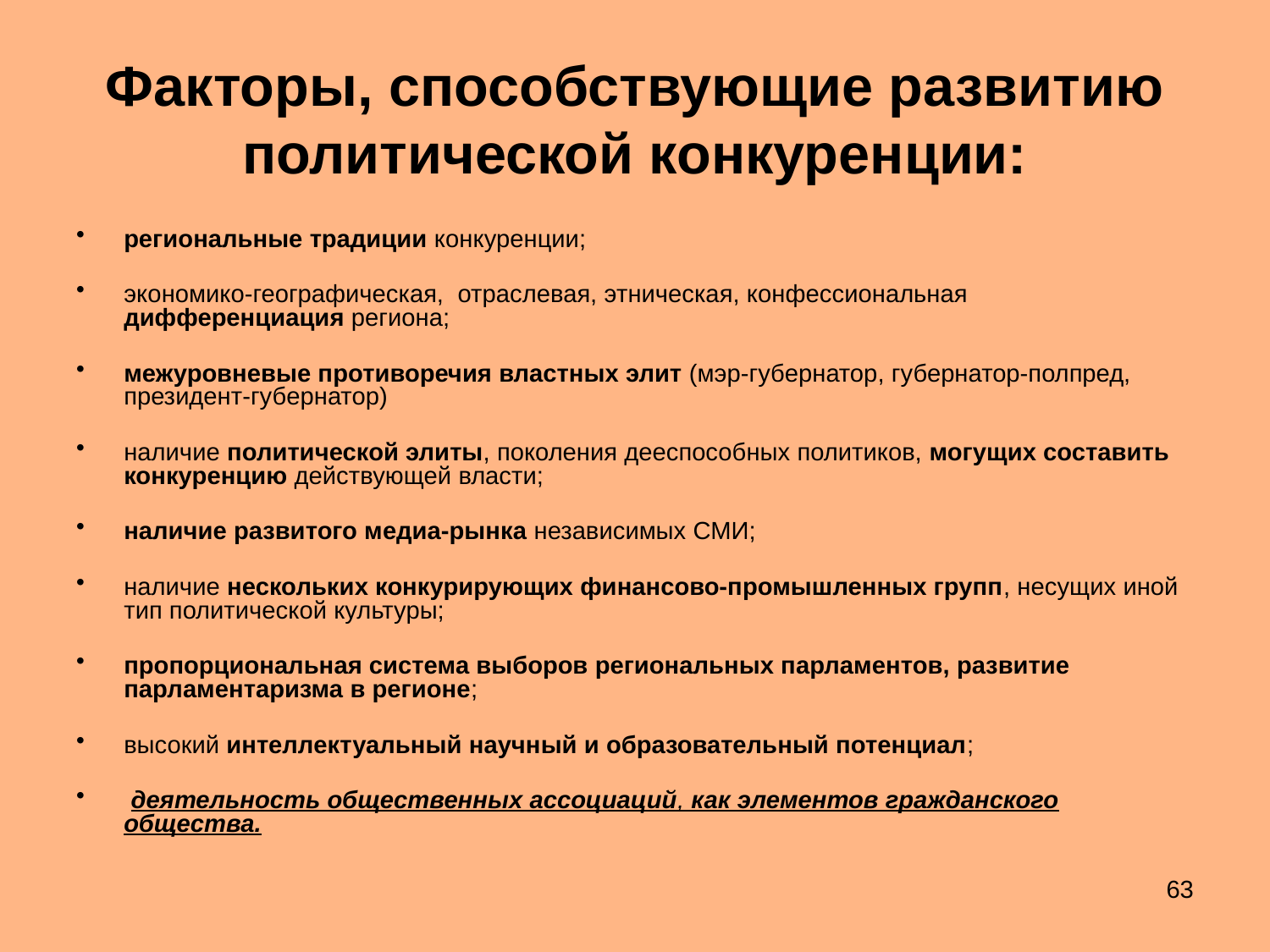

# Факторы, способствующие развитию политической конкуренции:
региональные традиции конкуренции;
экономико-географическая,  отраслевая, этническая, конфессиональная дифференциация региона;
межуровневые противоречия властных элит (мэр-губернатор, губернатор-полпред, президент-губернатор)
наличие политической элиты, поколения дееспособных политиков, могущих составить конкуренцию действующей власти;
наличие развитого медиа-рынка независимых СМИ;
наличие нескольких конкурирующих финансово-промышленных групп, несущих иной тип политической культуры;
пропорциональная система выборов региональных парламентов, развитие парламентаризма в регионе;
высокий интеллектуальный научный и образовательный потенциал;
 деятельность общественных ассоциаций, как элементов гражданского общества.
63